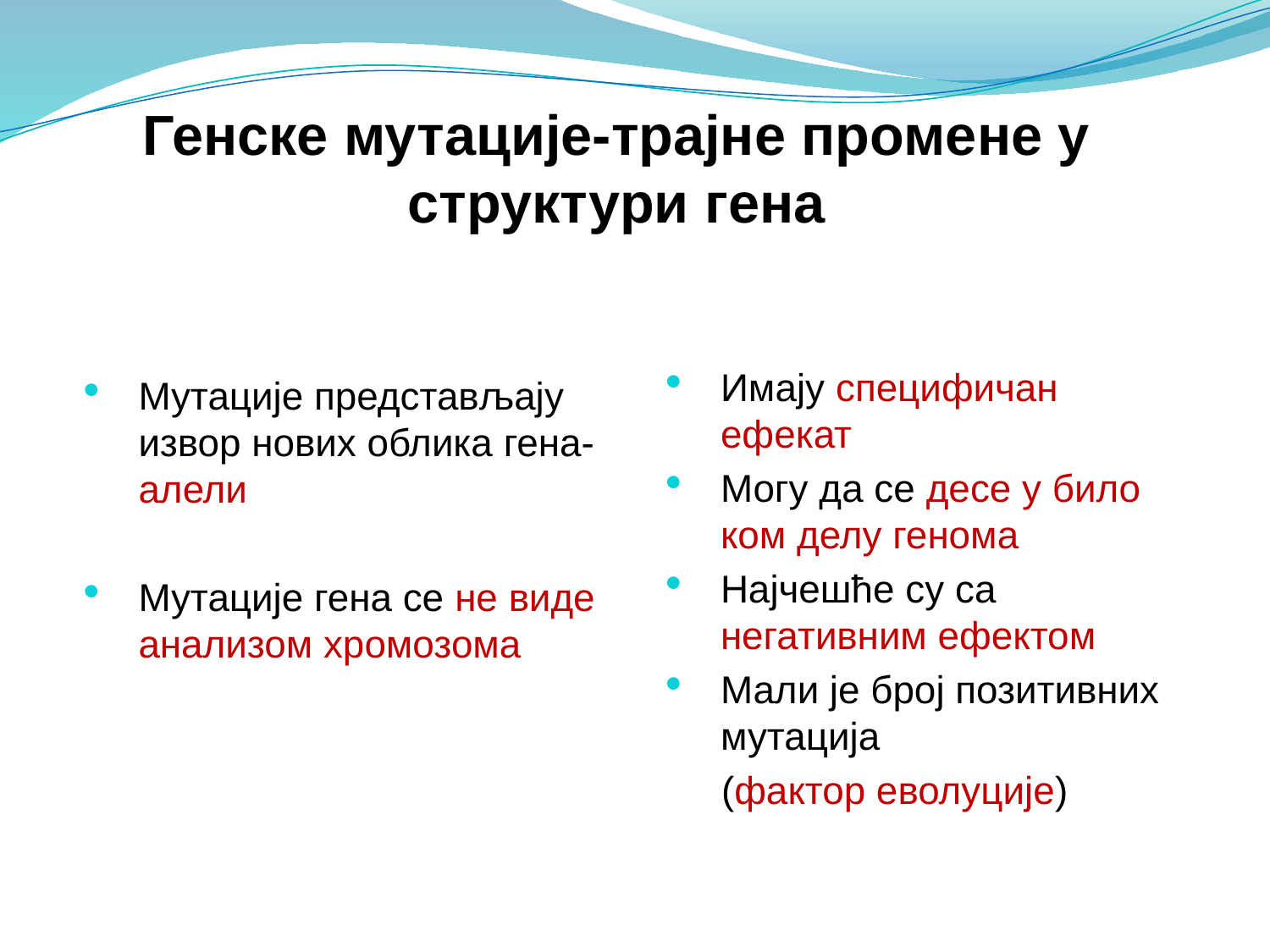

# Генске мутације-трајне промене у структури гена

Мутације представљају извор нових облика гена-алели

Мутације гена се не виде анализом хромозома
Имају специфичан ефекат
Могу да се десе у било ком делу генома
Најчешће су са негативним ефектом
Мали је број позитивних мутација
     (фактор еволуције)